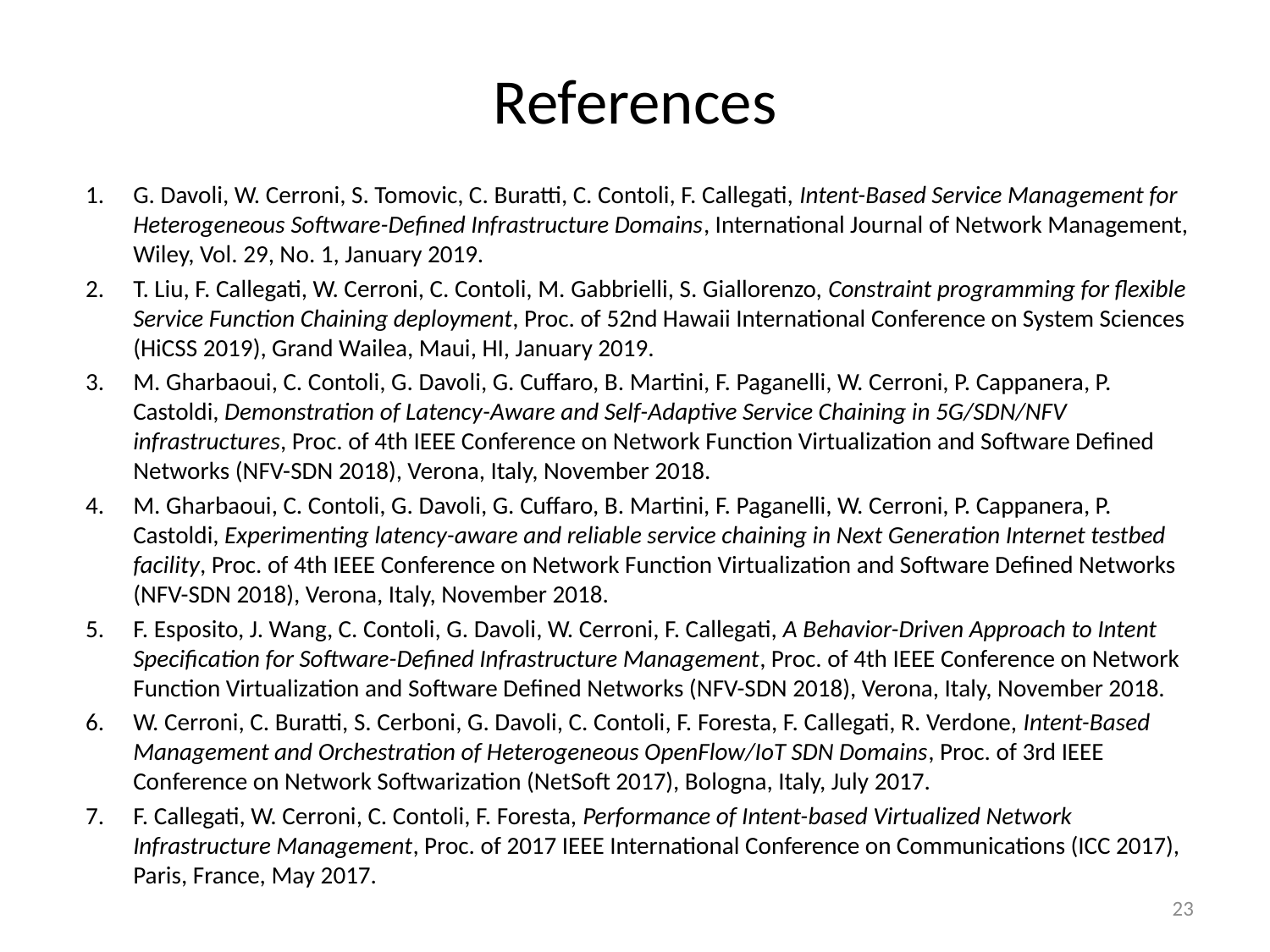

# References
G. Davoli, W. Cerroni, S. Tomovic, C. Buratti, C. Contoli, F. Callegati, Intent-Based Service Management for Heterogeneous Software-Defined Infrastructure Domains, International Journal of Network Management, Wiley, Vol. 29, No. 1, January 2019.
T. Liu, F. Callegati, W. Cerroni, C. Contoli, M. Gabbrielli, S. Giallorenzo, Constraint programming for flexible Service Function Chaining deployment, Proc. of 52nd Hawaii International Conference on System Sciences (HiCSS 2019), Grand Wailea, Maui, HI, January 2019.
M. Gharbaoui, C. Contoli, G. Davoli, G. Cuffaro, B. Martini, F. Paganelli, W. Cerroni, P. Cappanera, P. Castoldi, Demonstration of Latency-Aware and Self-Adaptive Service Chaining in 5G/SDN/NFV infrastructures, Proc. of 4th IEEE Conference on Network Function Virtualization and Software Defined Networks (NFV-SDN 2018), Verona, Italy, November 2018.
M. Gharbaoui, C. Contoli, G. Davoli, G. Cuffaro, B. Martini, F. Paganelli, W. Cerroni, P. Cappanera, P. Castoldi, Experimenting latency-aware and reliable service chaining in Next Generation Internet testbed facility, Proc. of 4th IEEE Conference on Network Function Virtualization and Software Defined Networks (NFV-SDN 2018), Verona, Italy, November 2018.
F. Esposito, J. Wang, C. Contoli, G. Davoli, W. Cerroni, F. Callegati, A Behavior-Driven Approach to Intent Specification for Software-Defined Infrastructure Management, Proc. of 4th IEEE Conference on Network Function Virtualization and Software Defined Networks (NFV-SDN 2018), Verona, Italy, November 2018.
W. Cerroni, C. Buratti, S. Cerboni, G. Davoli, C. Contoli, F. Foresta, F. Callegati, R. Verdone, Intent-Based Management and Orchestration of Heterogeneous OpenFlow/IoT SDN Domains, Proc. of 3rd IEEE Conference on Network Softwarization (NetSoft 2017), Bologna, Italy, July 2017.
F. Callegati, W. Cerroni, C. Contoli, F. Foresta, Performance of Intent-based Virtualized Network Infrastructure Management, Proc. of 2017 IEEE International Conference on Communications (ICC 2017), Paris, France, May 2017.
23